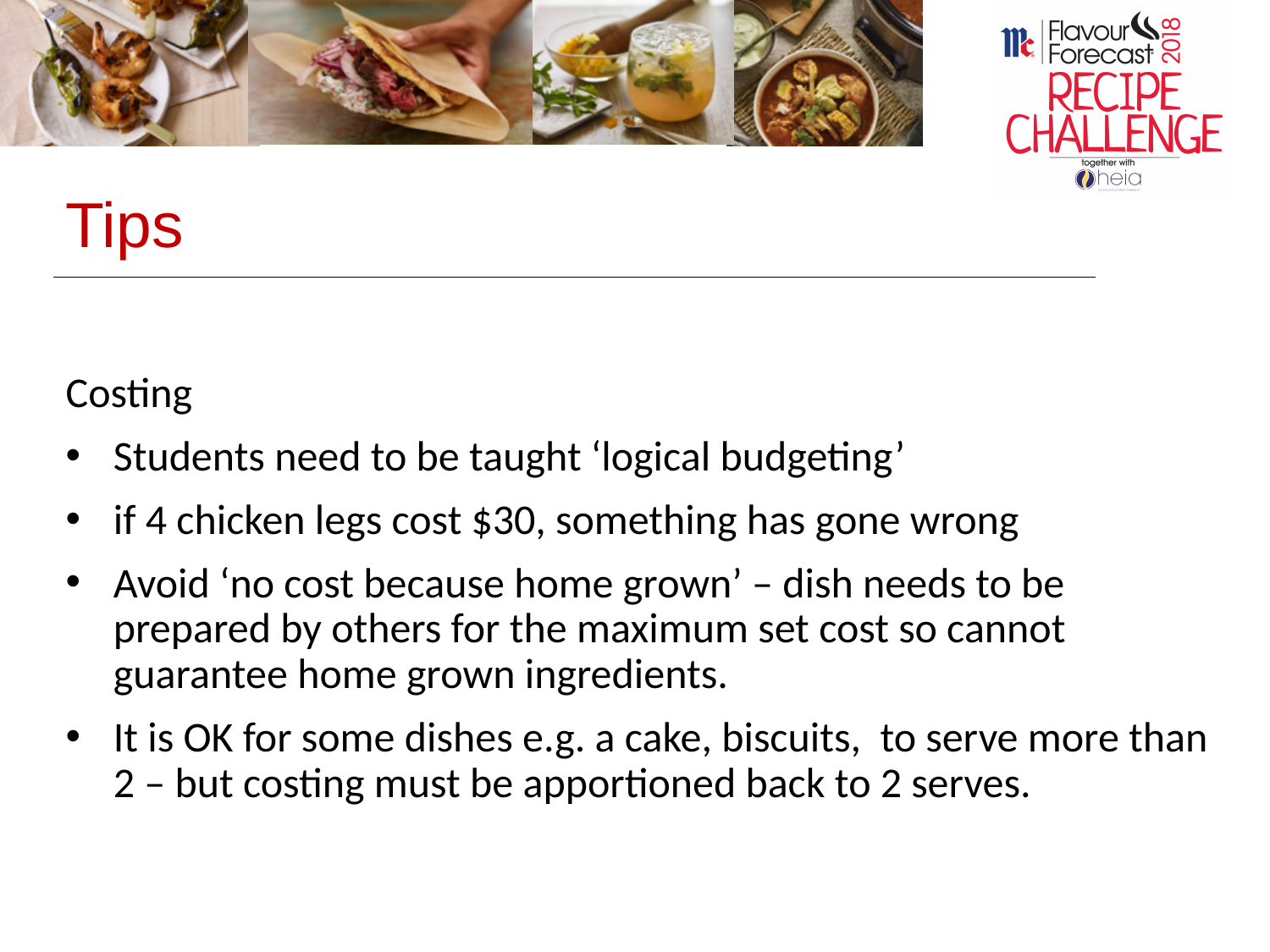

# Tips

Costing
Students need to be taught ‘logical budgeting’
if 4 chicken legs cost $30, something has gone wrong
Avoid ‘no cost because home grown’ – dish needs to be prepared by others for the maximum set cost so cannot guarantee home grown ingredients.
It is OK for some dishes e.g. a cake, biscuits,  to serve more than 2 – but costing must be apportioned back to 2 serves.